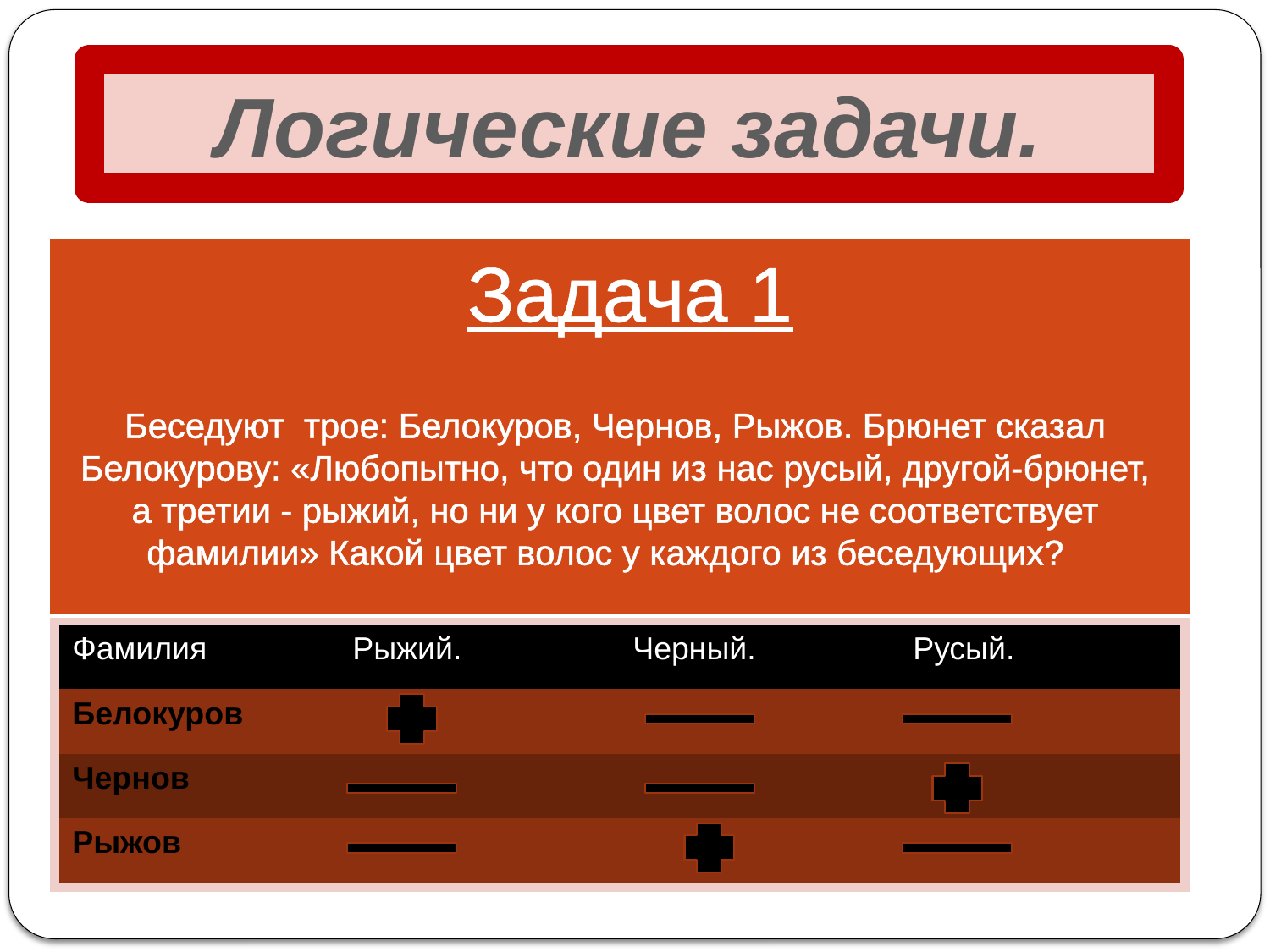

# Логические задачи.
Задача 1

|  |
| --- |
|  |
Беседуют  трое: Белокуров, Чернов, Рыжов. Брюнет сказал Белокурову: «Любопытно, что один из нас русый, другой-брюнет, а третии - рыжий, но ни у кого цвет волос не соответствует фамилии» Какой цвет волос у каждого из беседующих?
| Фамилия | Рыжий. | Черный. | Русый. |
| --- | --- | --- | --- |
| Белокуров |  |  |  |
| Чернов |  |  |  |
| Рыжов |  |  |  |